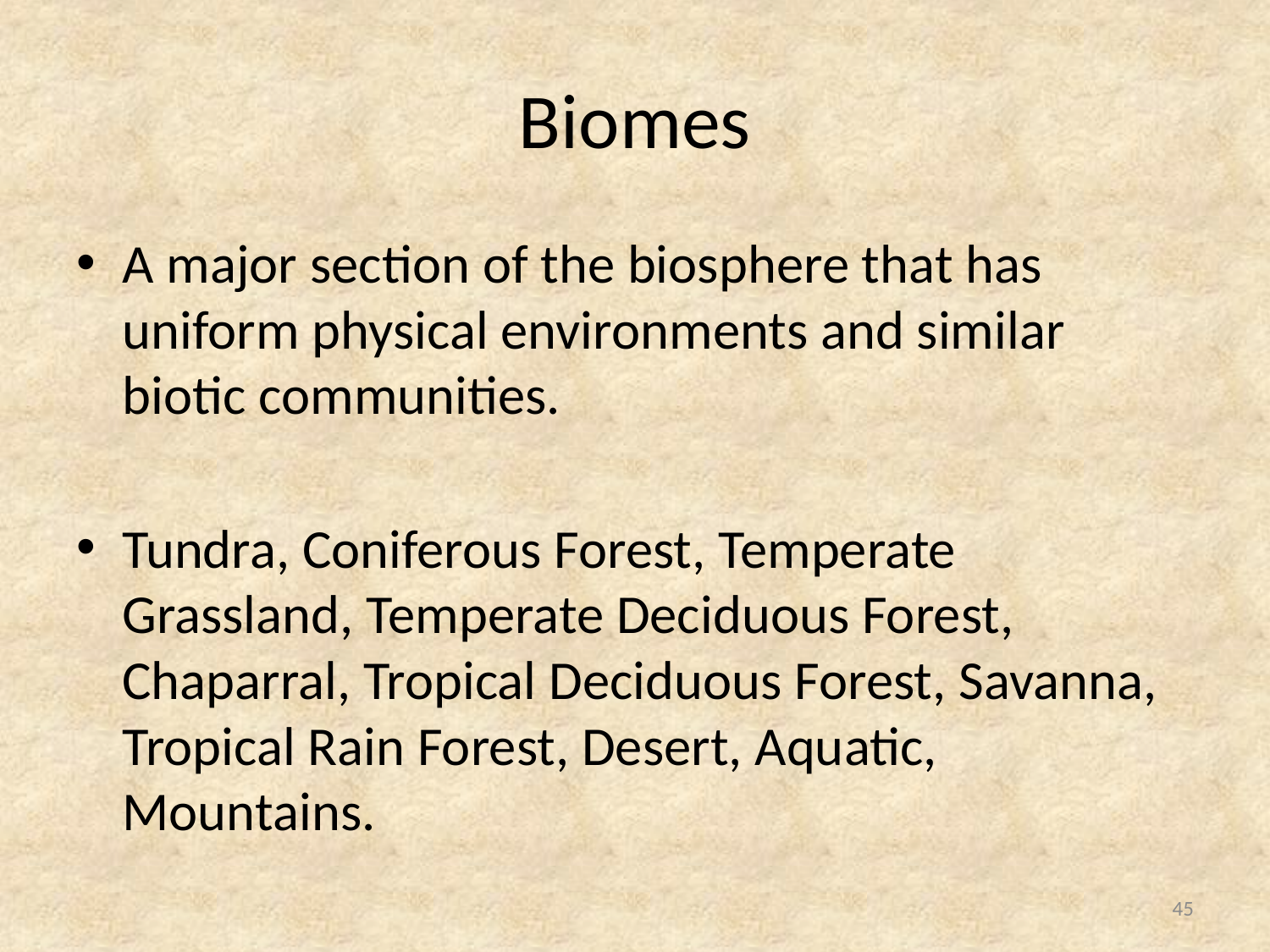

# Biomes
A major section of the biosphere that has uniform physical environments and similar biotic communities.

Tundra, Coniferous Forest, Temperate Grassland, Temperate Deciduous Forest, Chaparral, Tropical Deciduous Forest, Savanna, Tropical Rain Forest, Desert, Aquatic, Mountains.
45